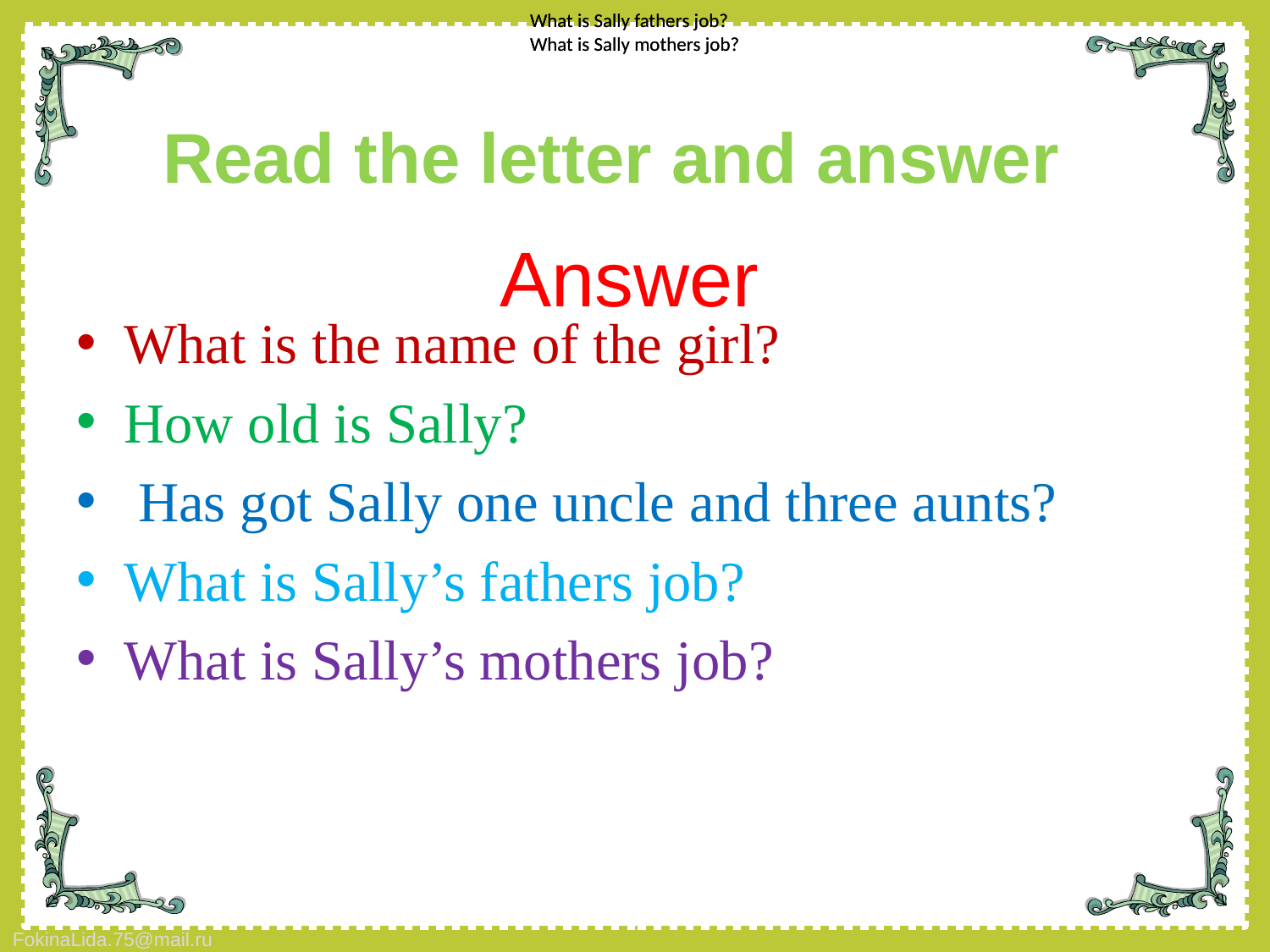

What is Sally fathers job?
What is Sally mothers job?
What is Sally fathers job?
What is Sally mothers job?
Read the letter and answer
# Answer

What is the name of the girl?
How old is Sally?
 Has got Sally one uncle and three aunts?
What is Sally’s fathers job?
What is Sally’s mothers job?